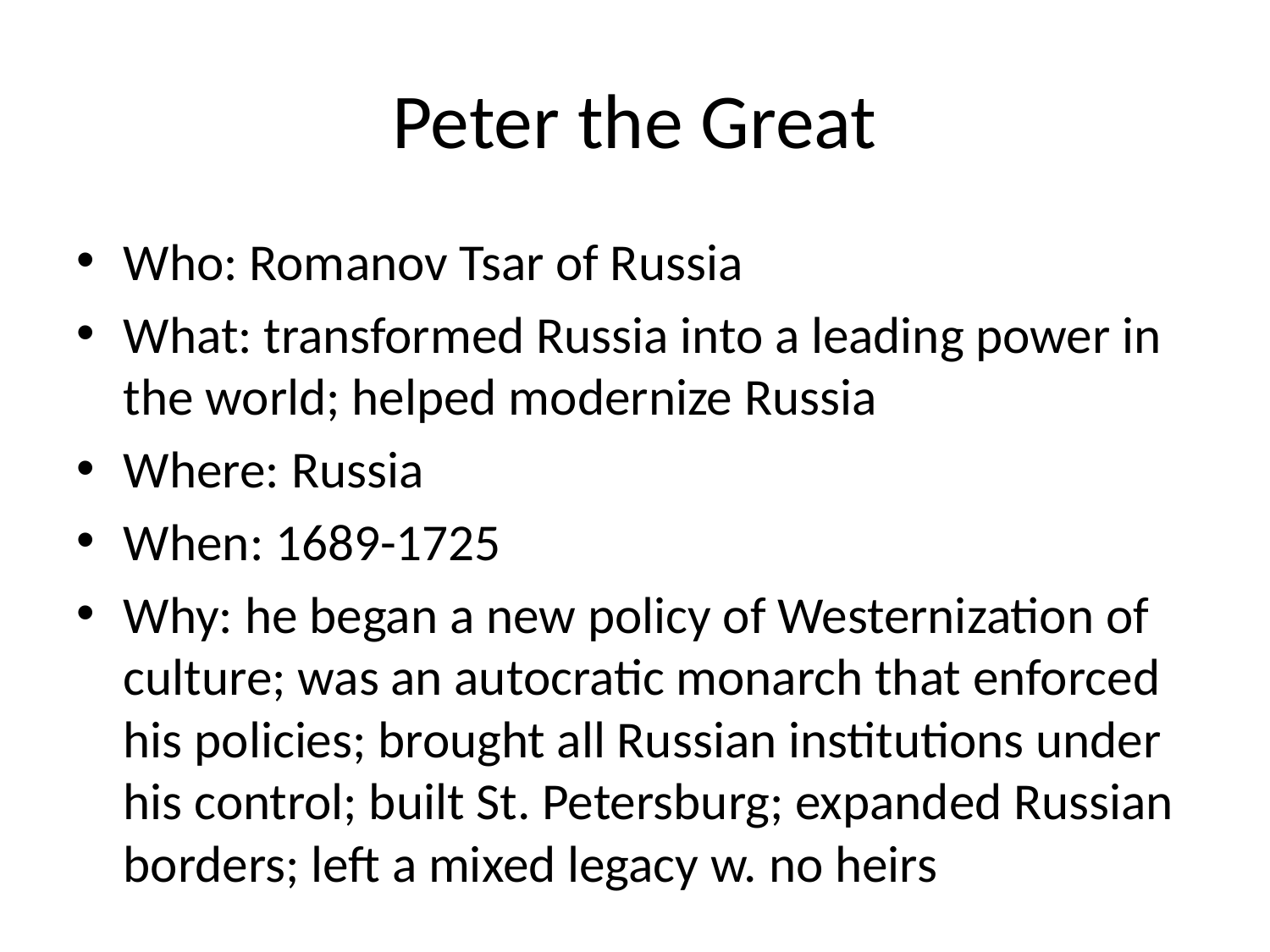

# Peter the Great
Who: Romanov Tsar of Russia
What: transformed Russia into a leading power in the world; helped modernize Russia
Where: Russia
When: 1689-1725
Why: he began a new policy of Westernization of culture; was an autocratic monarch that enforced his policies; brought all Russian institutions under his control; built St. Petersburg; expanded Russian borders; left a mixed legacy w. no heirs